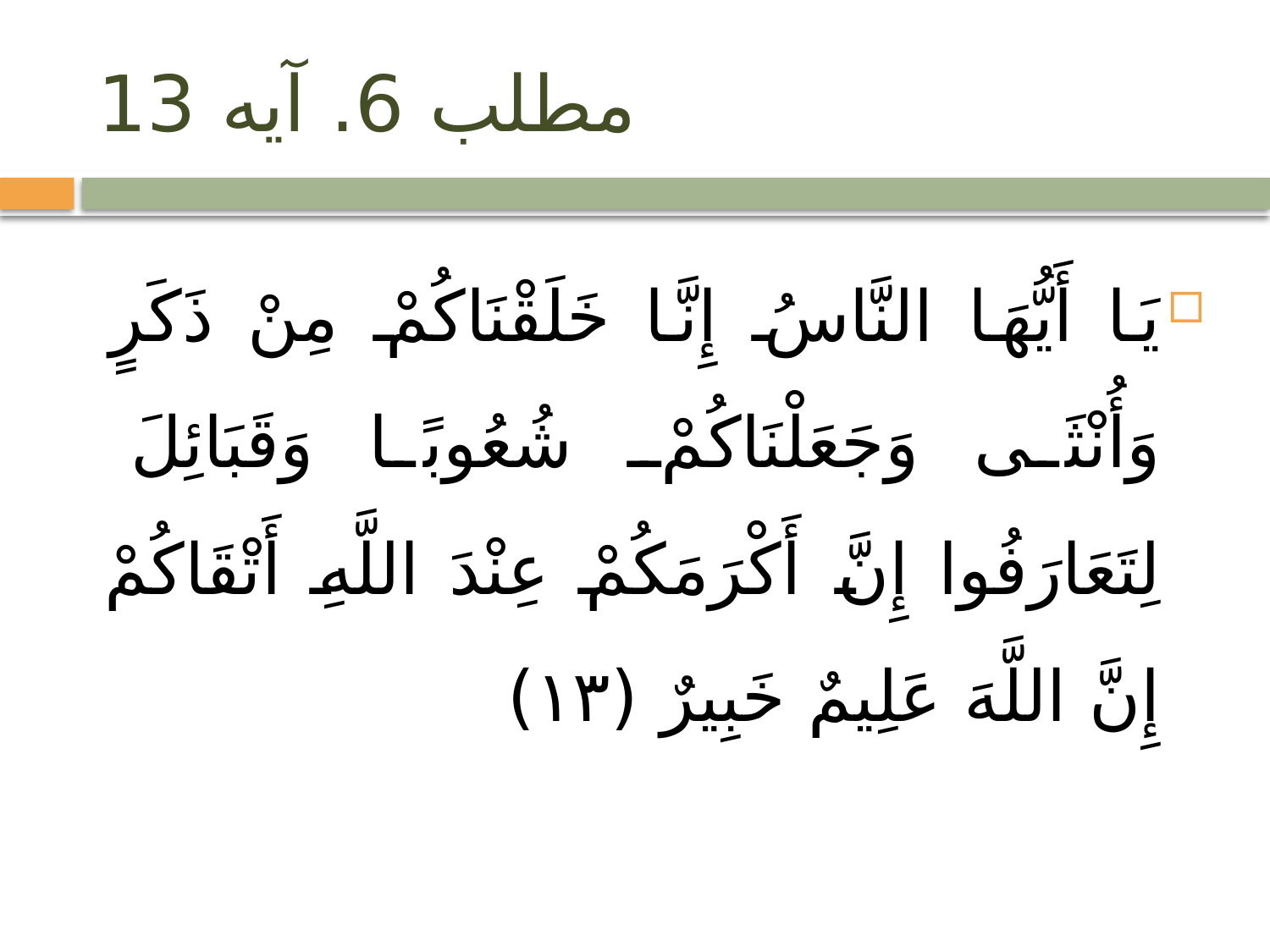

# مطلب 6. آیه 13
يَا أَيُّهَا النَّاسُ إِنَّا خَلَقْنَاكُمْ مِنْ ذَكَرٍ وَأُنْثَى وَجَعَلْنَاكُمْ شُعُوبًا وَقَبَائِلَ لِتَعَارَفُوا إِنَّ أَكْرَمَكُمْ عِنْدَ اللَّهِ أَتْقَاكُمْ إِنَّ اللَّهَ عَلِيمٌ خَبِيرٌ (١٣)